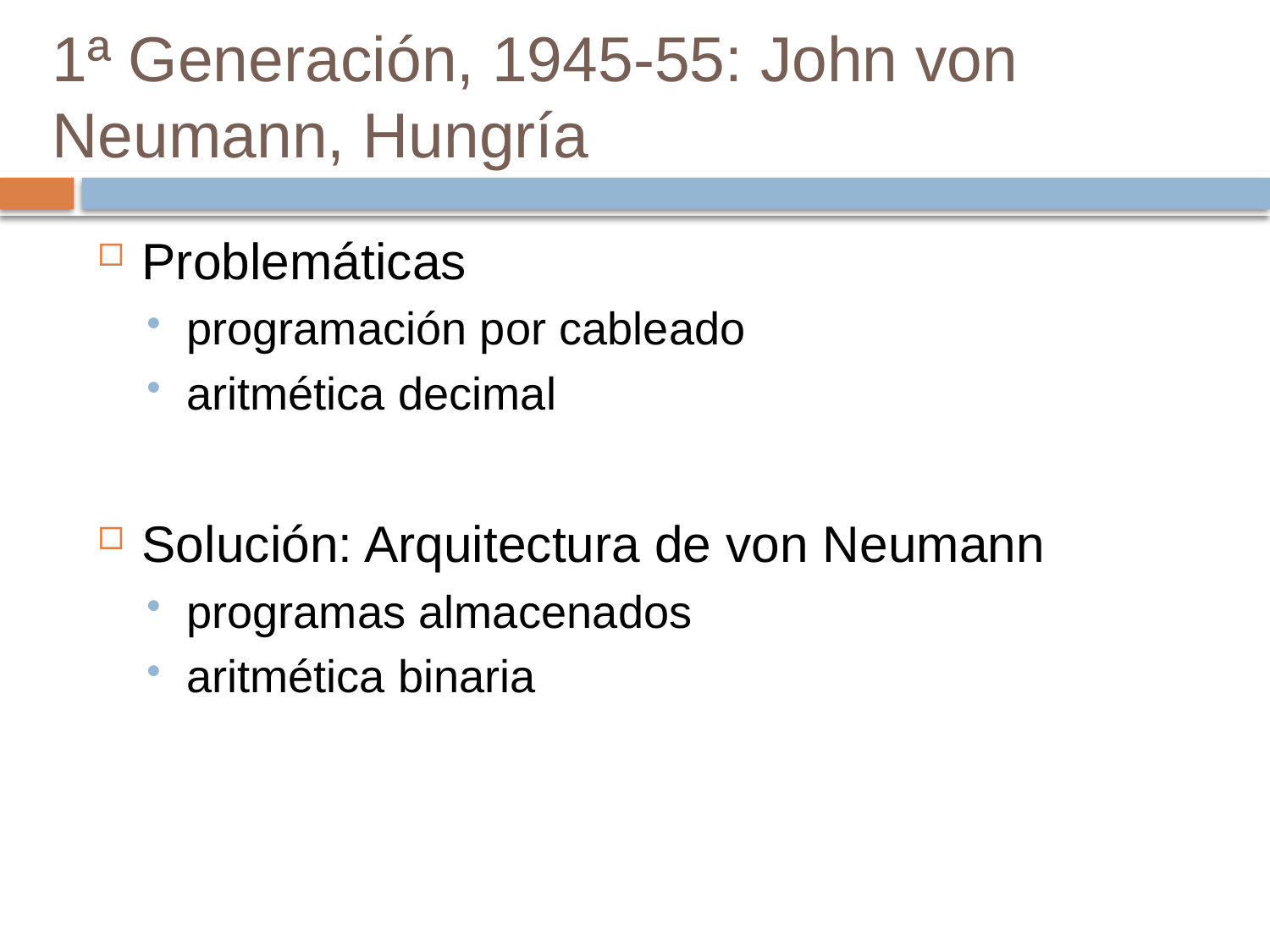

# 1ª Generación, 1945-55: John von Neumann, Hungría
Problemáticas
programación por cableado
aritmética decimal

Solución: Arquitectura de von Neumann
programas almacenados
aritmética binaria